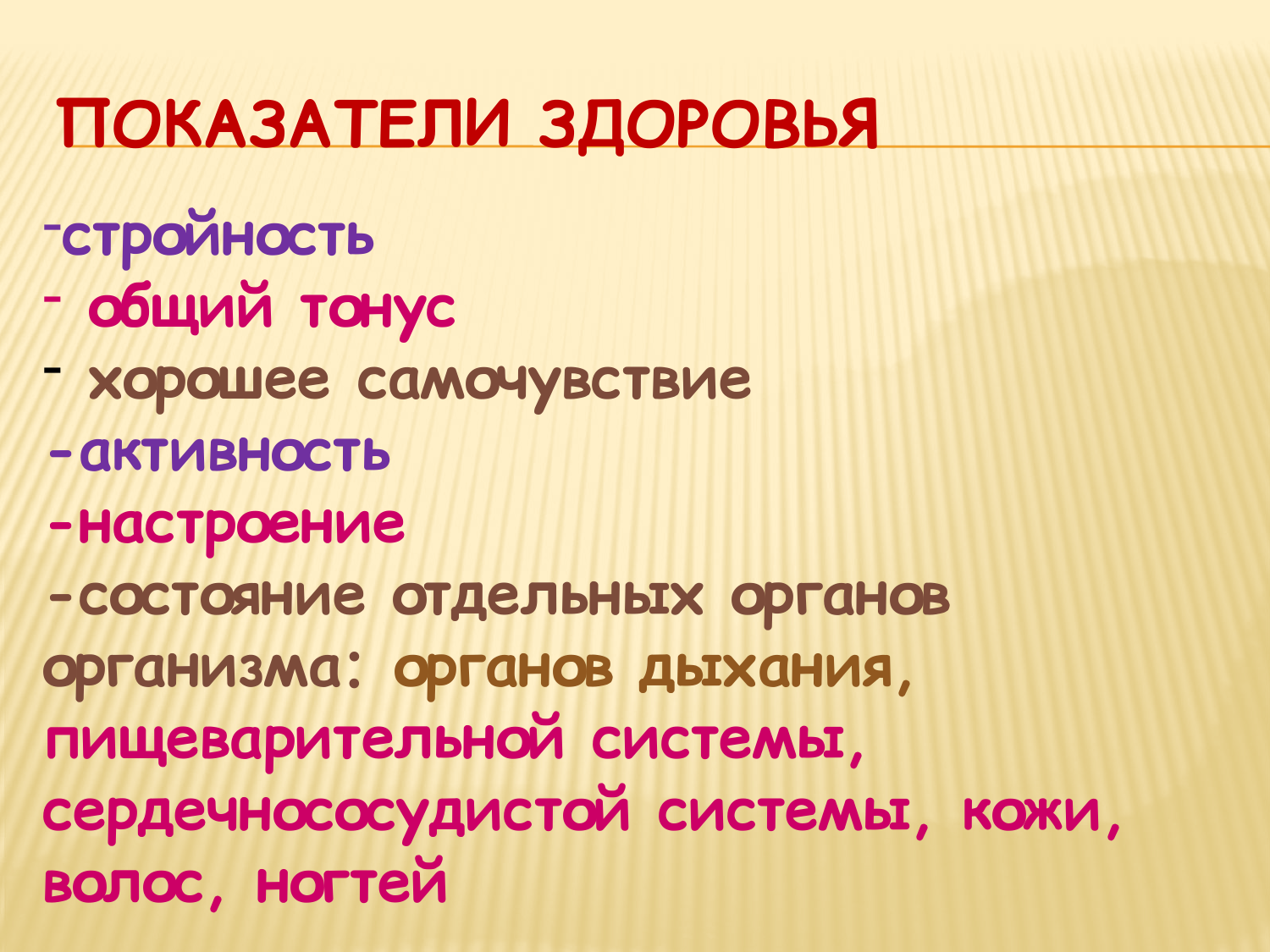

# ПОКАЗАТЕЛИ ЗДОРОВЬЯ
стройность
 общий тонус
 хорошее самочувствие
-активность
-настроение
-состояние отдельных органов организма: органов дыхания, пищеварительной системы, сердечнососудистой системы, кожи, волос, ногтей